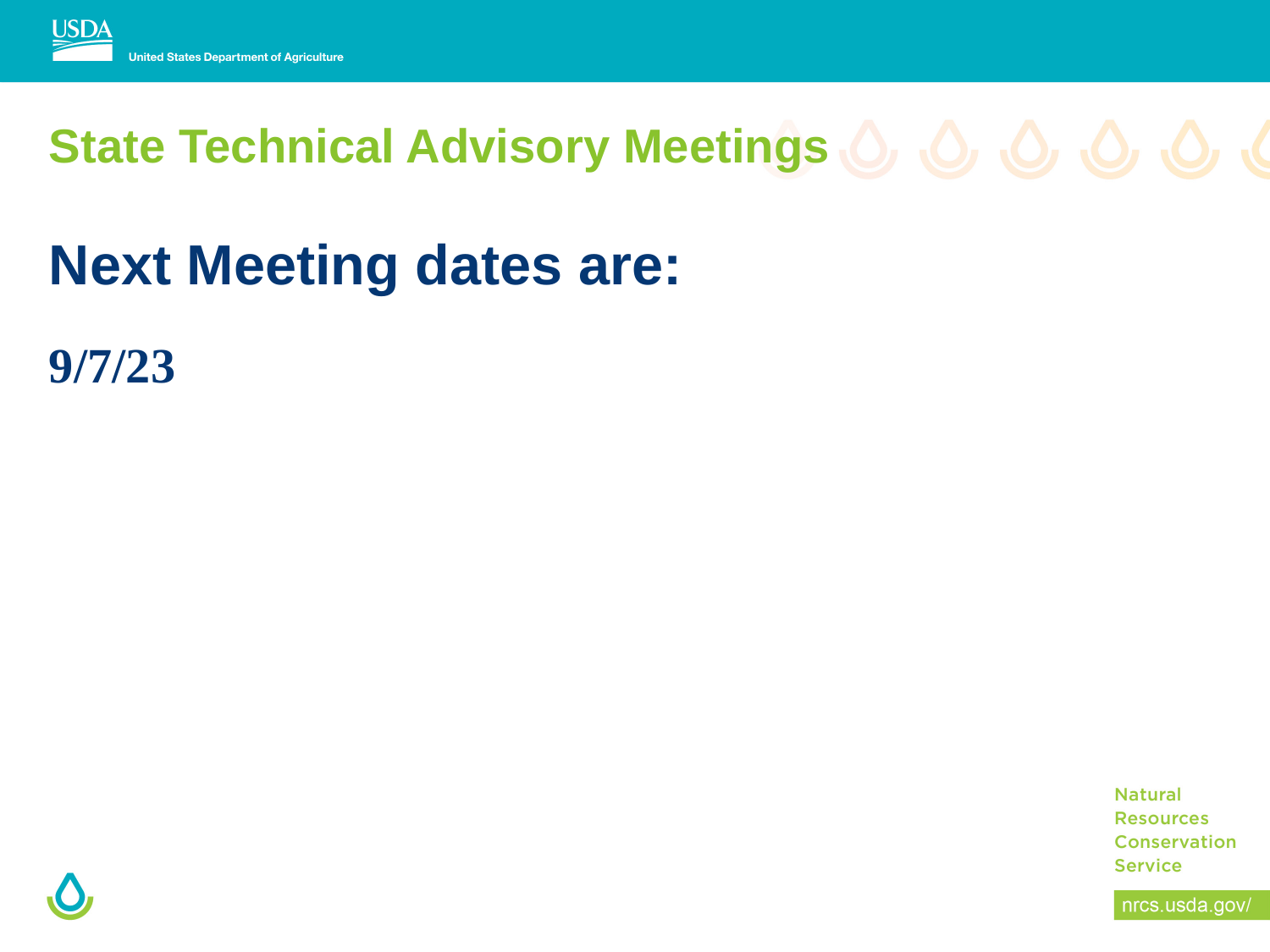

# State Technical Advisory Meetings
Next Meeting dates are:

9/7/23